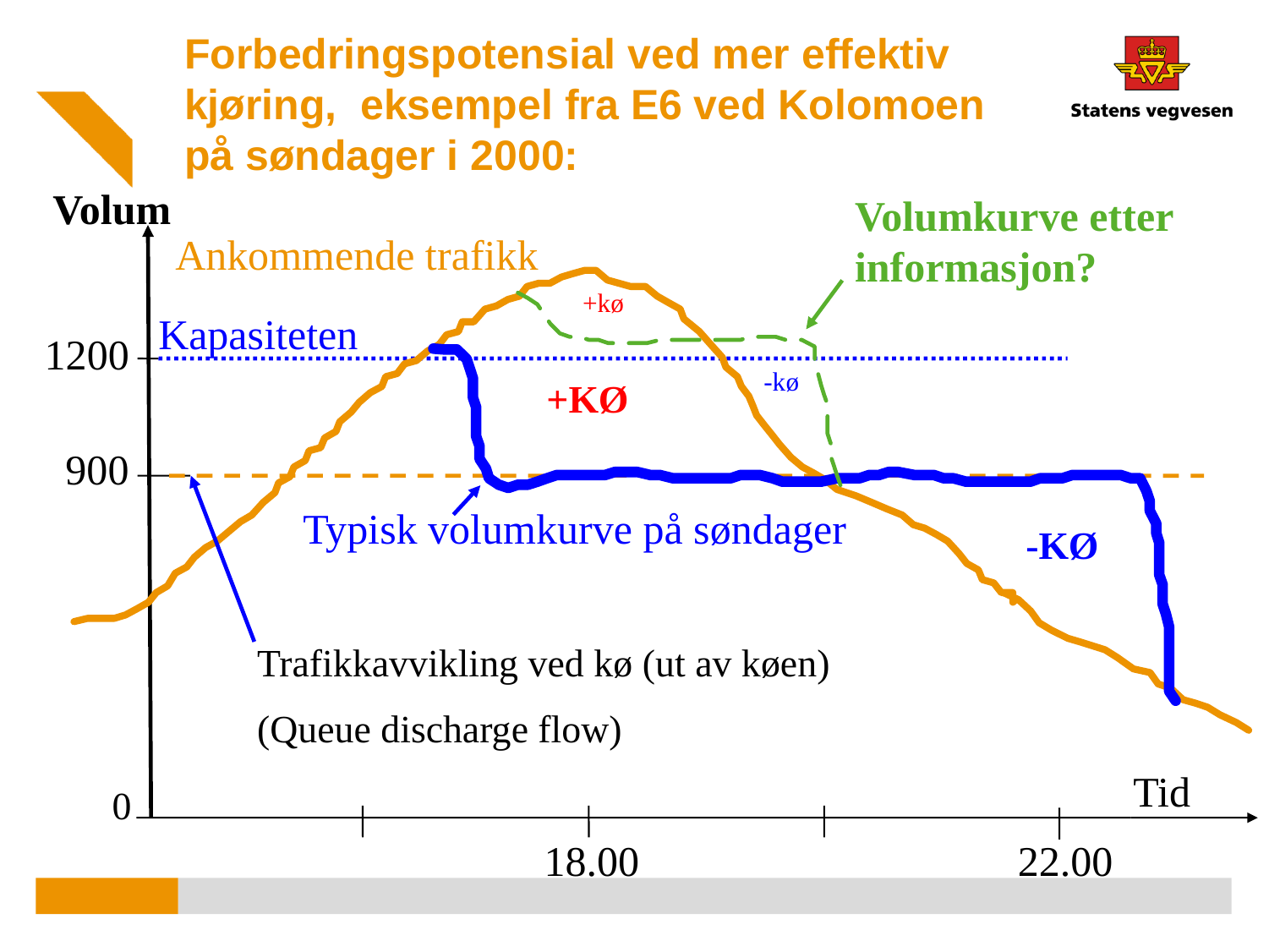

# Forbedringspotensial ved mer effektiv kjøring,  eksempel fra E6 ved Kolomoen på søndager i 2000:
Volum
Volumkurve etter informasjon?
Ankommende trafikk

+kø

Kapasiteten
1200

-kø
+KØ
900

Typisk volumkurve på søndager
-KØ

Trafikkavvikling ved kø (ut av køen)
(Queue discharge flow)
Tid
0

18.00
 22.00